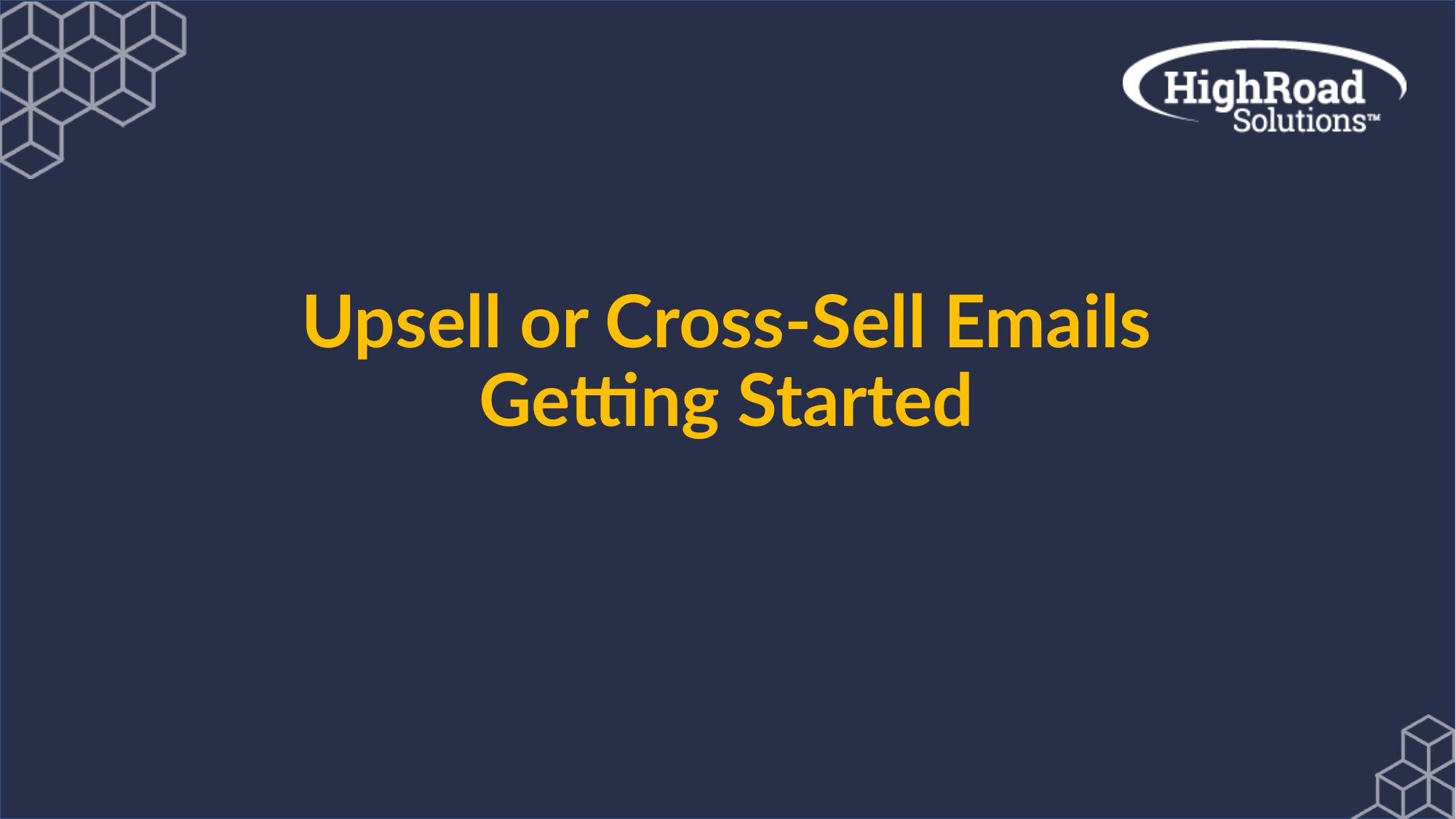

# Upsell or Cross-Sell Emails Getting Started